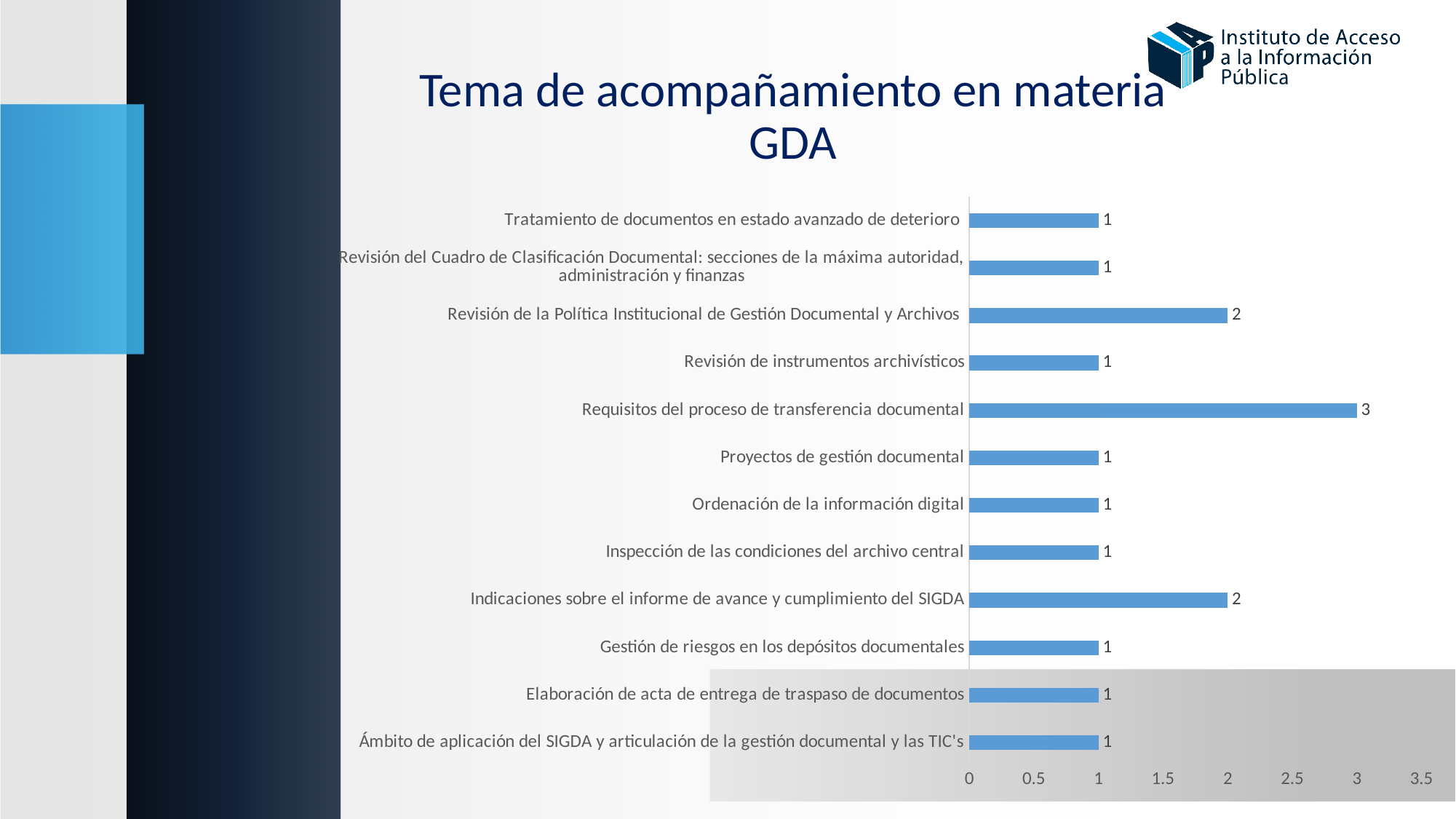

# Tema de acompañamiento en materia GDA

### Chart

| Category |  |
|---|---|
| Ámbito de aplicación del SIGDA y articulación de la gestión documental y las TIC's | 1.0 |
| Elaboración de acta de entrega de traspaso de documentos | 1.0 |
| Gestión de riesgos en los depósitos documentales | 1.0 |
| Indicaciones sobre el informe de avance y cumplimiento del SIGDA | 2.0 |
| Inspección de las condiciones del archivo central | 1.0 |
| Ordenación de la información digital | 1.0 |
| Proyectos de gestión documental | 1.0 |
| Requisitos del proceso de transferencia documental | 3.0 |
| Revisión de instrumentos archivísticos | 1.0 |
| Revisión de la Política Institucional de Gestión Documental y Archivos  | 2.0 |
| Revisión del Cuadro de Clasificación Documental: secciones de la máxima autoridad, administración y finanzas | 1.0 |
| Tratamiento de documentos en estado avanzado de deterioro  | 1.0 |